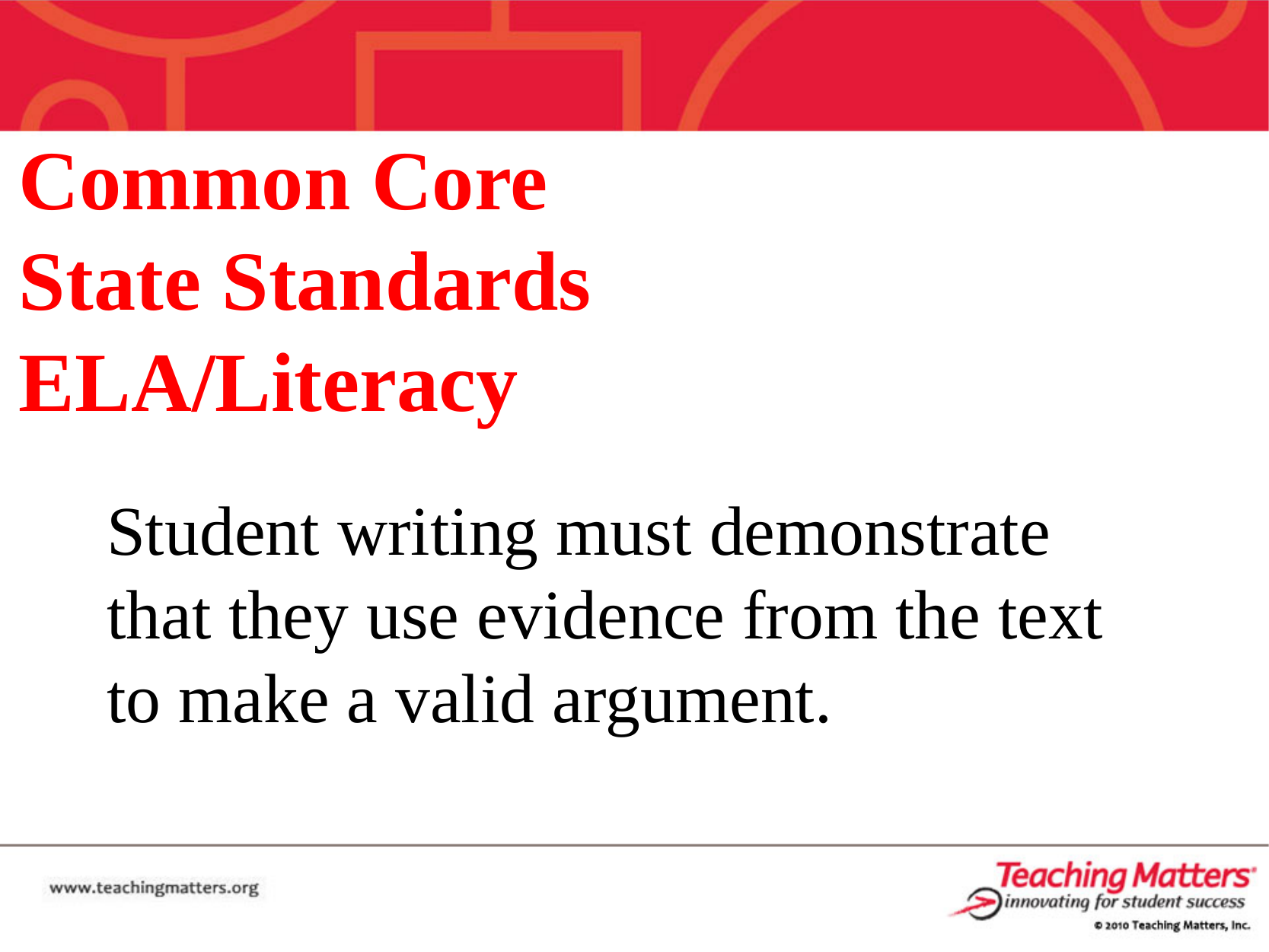

Common Core
State Standards
ELA/Literacy
Student writing must demonstrate that they use evidence from the text to make a valid argument.